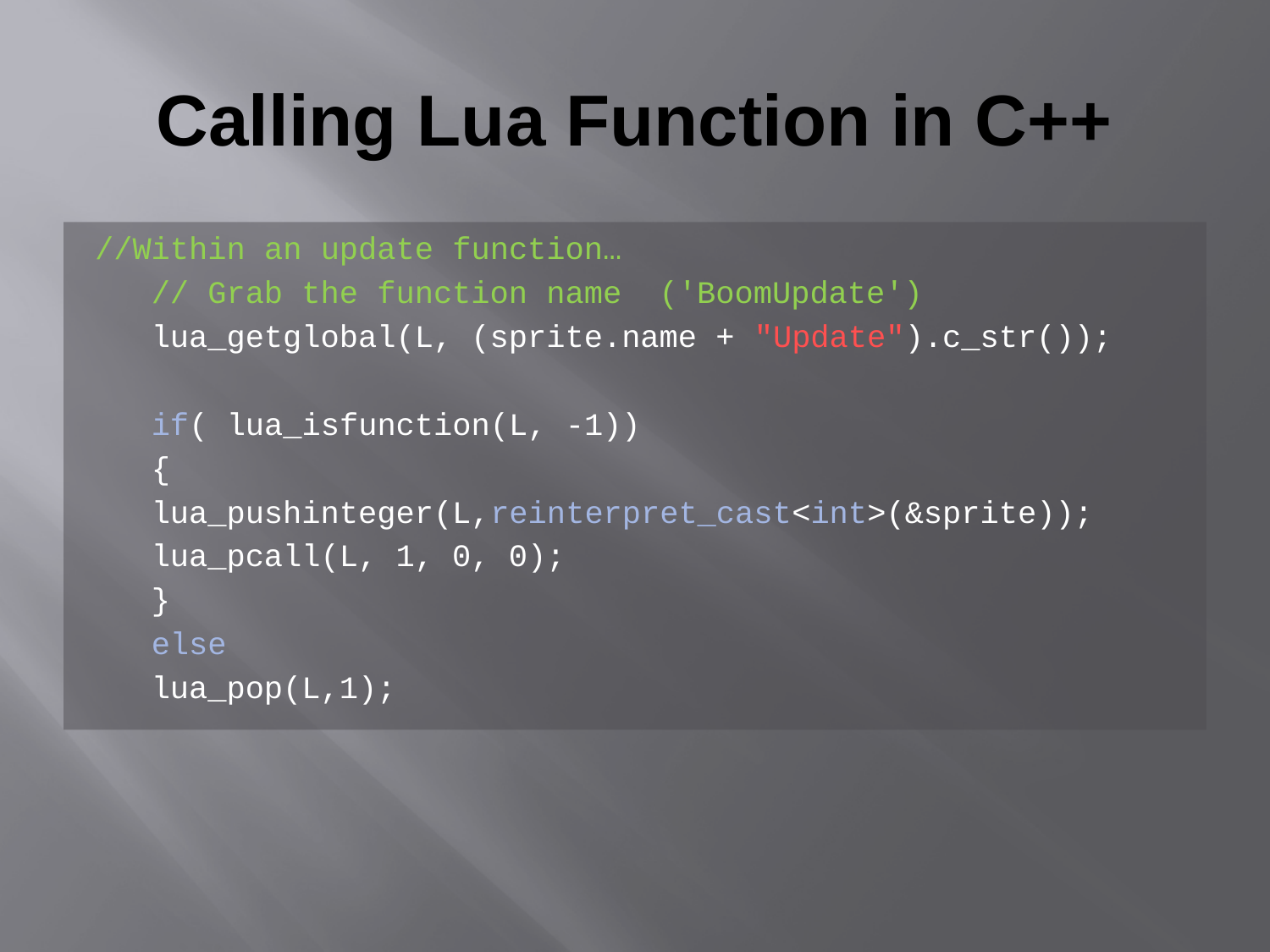

# Calling Lua Function in C++
//Within an update function…
	// Grab the function name  ('BoomUpdate')
	lua_getglobal(L, (sprite.name + "Update").c_str());

	if( lua_isfunction(L, -1))
	{
		lua_pushinteger(L,reinterpret_cast<int>(&sprite));
		lua_pcall(L, 1, 0, 0);
	}
	else
		lua_pop(L,1);